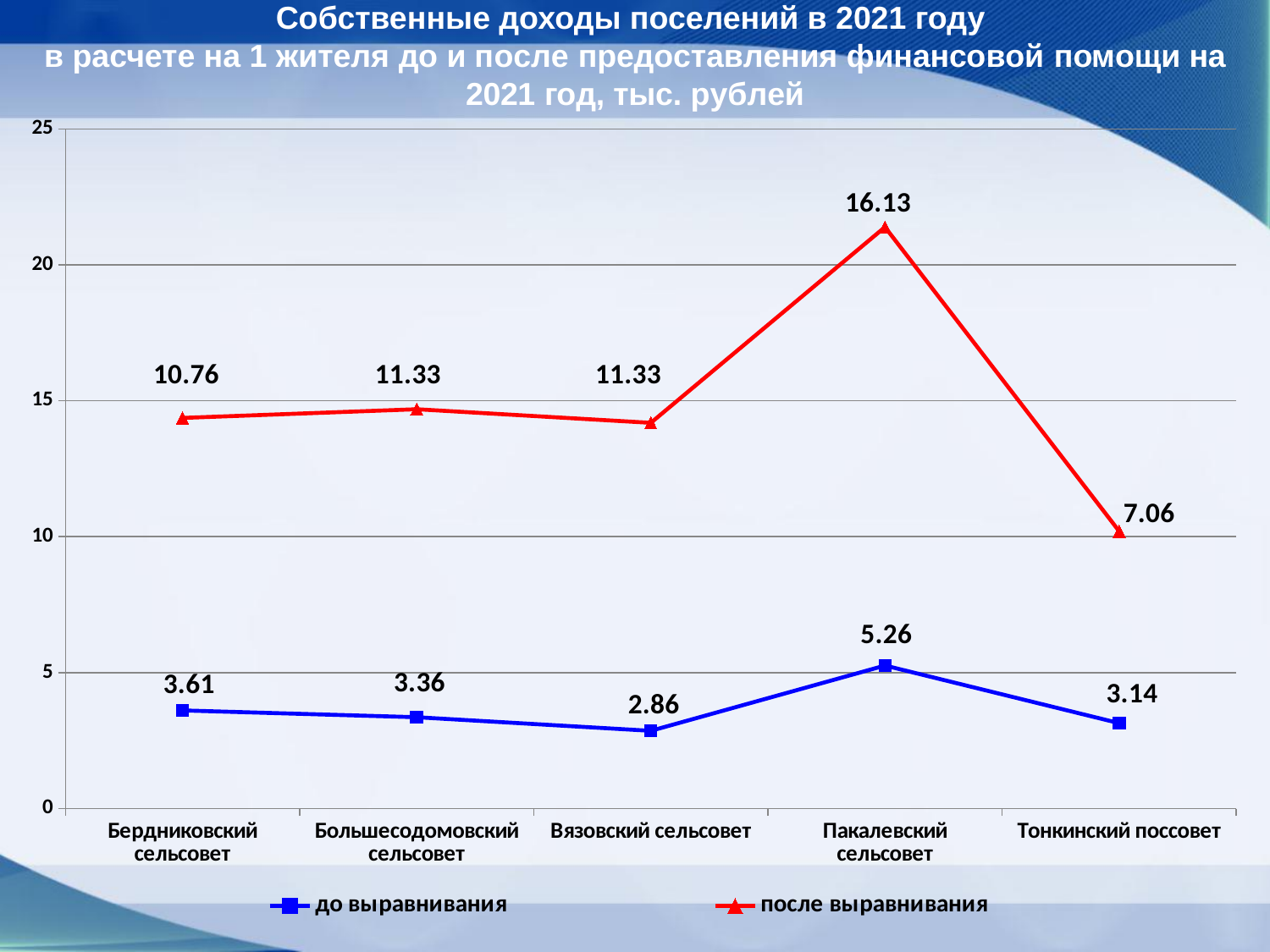

# Собственные доходы поселений в 2021 году в расчете на 1 жителя до и после предоставления финансовой помощи на 2021 год, тыс. рублей

### Chart

| Category | до выравнивания | после выравнивания |
|---|---|---|
| Бердниковский сельсовет | 3.61 | 10.76 |
| Большесодомовский сельсовет | 3.36 | 11.33 |
| Вязовский сельсовет | 2.86 | 11.33 |
| Пакалевский сельсовет | 5.26 | 16.13 |
| Тонкинский поссовет | 3.14 | 7.06 |